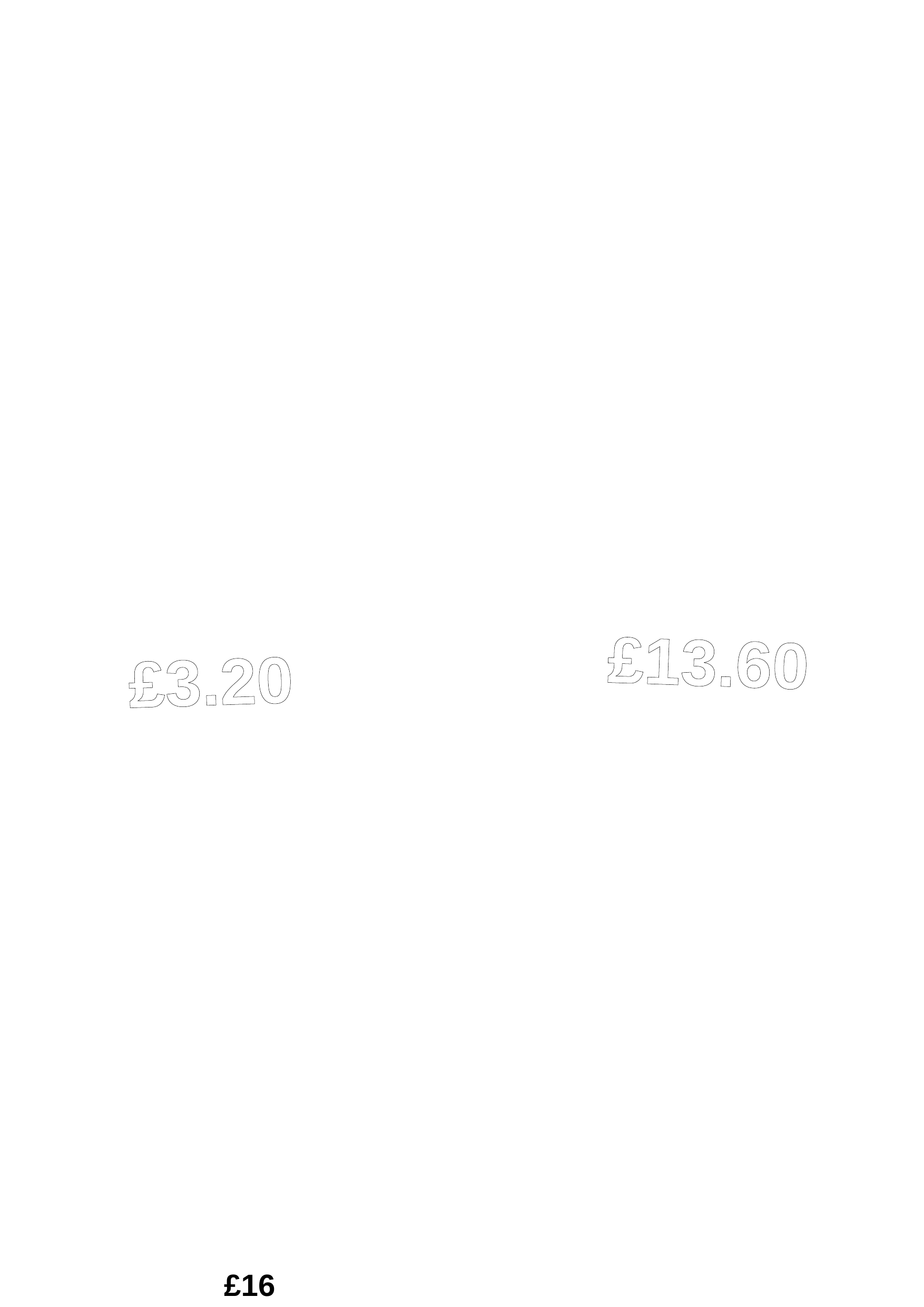

Slide 2 – Term Time version for you to edit and use.
CALCUATION to work out potential saving.

For Tax-Free Childcare cost

Your fees x 0.20 = Your Answer

Example
£16 x 0.20 = £3.20
£13.60
£3.20

For Universal Credit costs

Your Fees x 0.85 = Your Answer

Example
£16 x 0.85 = £13.60

£16